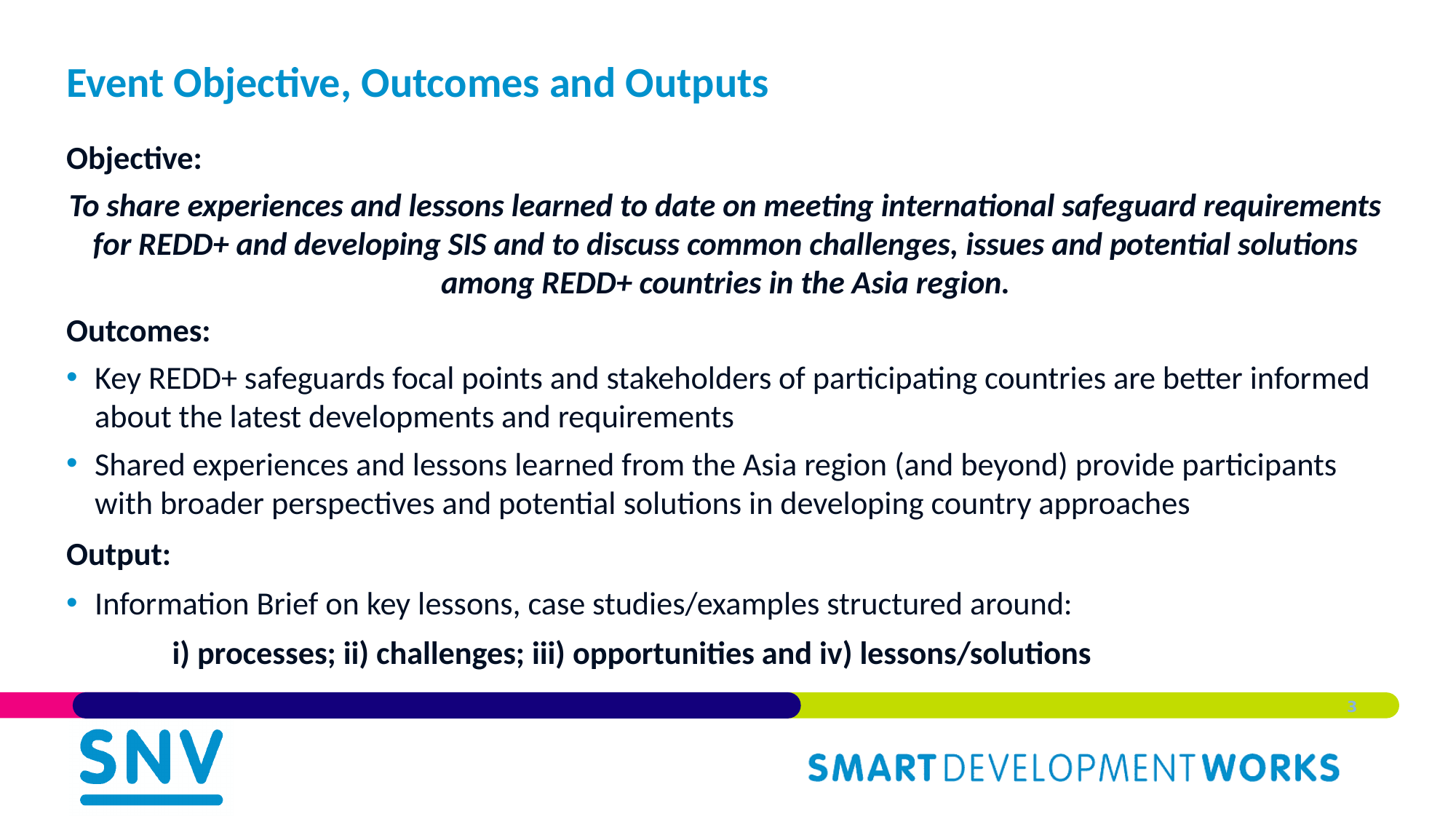

# Event Objective, Outcomes and Outputs
Objective:
To share experiences and lessons learned to date on meeting international safeguard requirements for REDD+ and developing SIS and to discuss common challenges, issues and potential solutions among REDD+ countries in the Asia region.
Outcomes:
Key REDD+ safeguards focal points and stakeholders of participating countries are better informed about the latest developments and requirements
Shared experiences and lessons learned from the Asia region (and beyond) provide participants with broader perspectives and potential solutions in developing country approaches
Output:
Information Brief on key lessons, case studies/examples structured around:
	i) processes; ii) challenges; iii) opportunities and iv) lessons/solutions
3